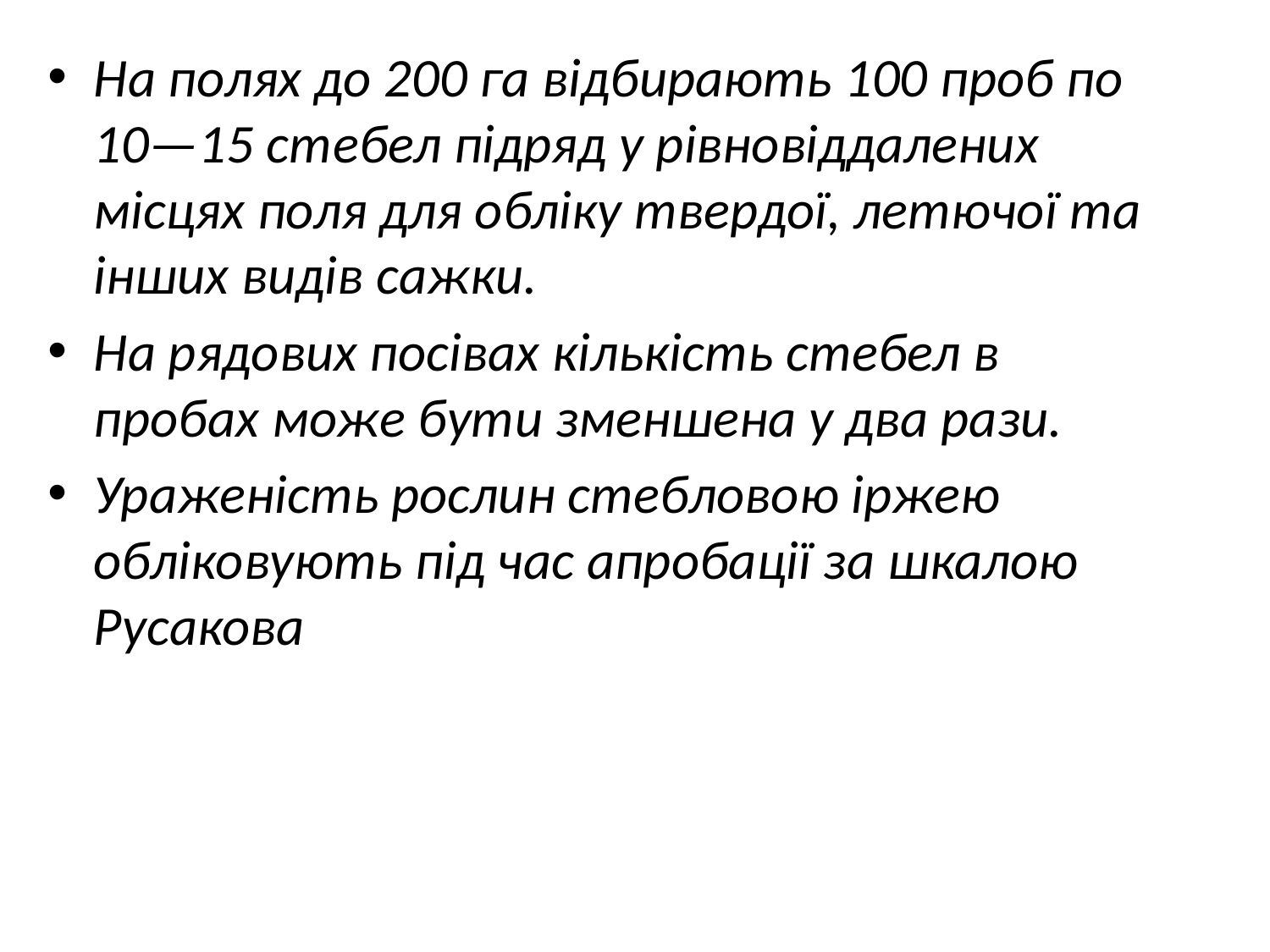

На полях до 200 га відбирають 100 проб по 10—15 стебел підряд у рівновіддалених місцях поля для обліку твердої, летючої та інших видів сажки.
На рядових посівах кількість стебел в пробах може бути зменшена у два рази.
Ураженість рослин стебловою іржею обліковують під час апробації за шкалою Русакова